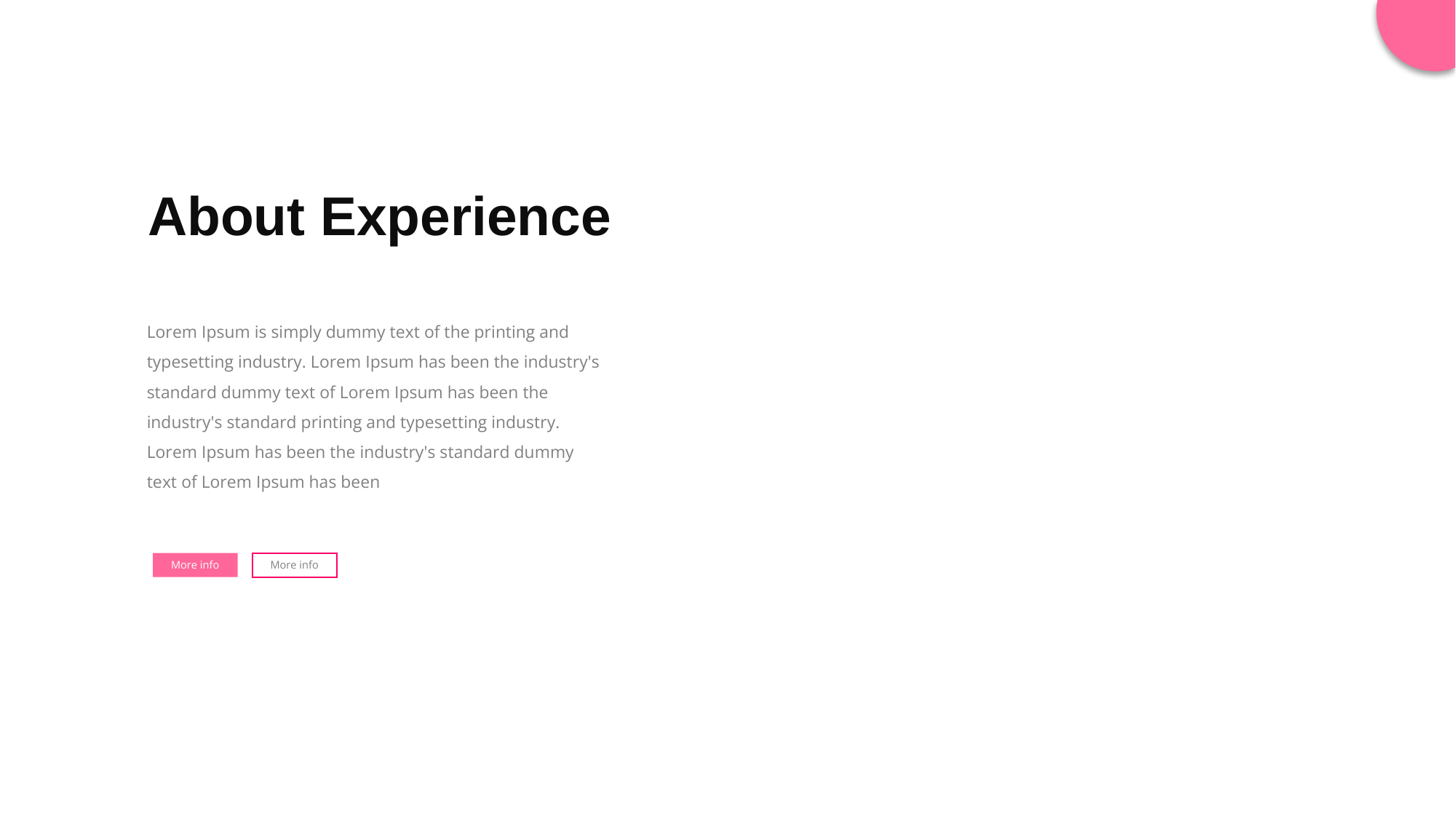

About Experience
Lorem Ipsum is simply dummy text of the printing and typesetting industry. Lorem Ipsum has been the industry's standard dummy text of Lorem Ipsum has been the industry's standard printing and typesetting industry. Lorem Ipsum has been the industry's standard dummy text of Lorem Ipsum has been
More info
More info